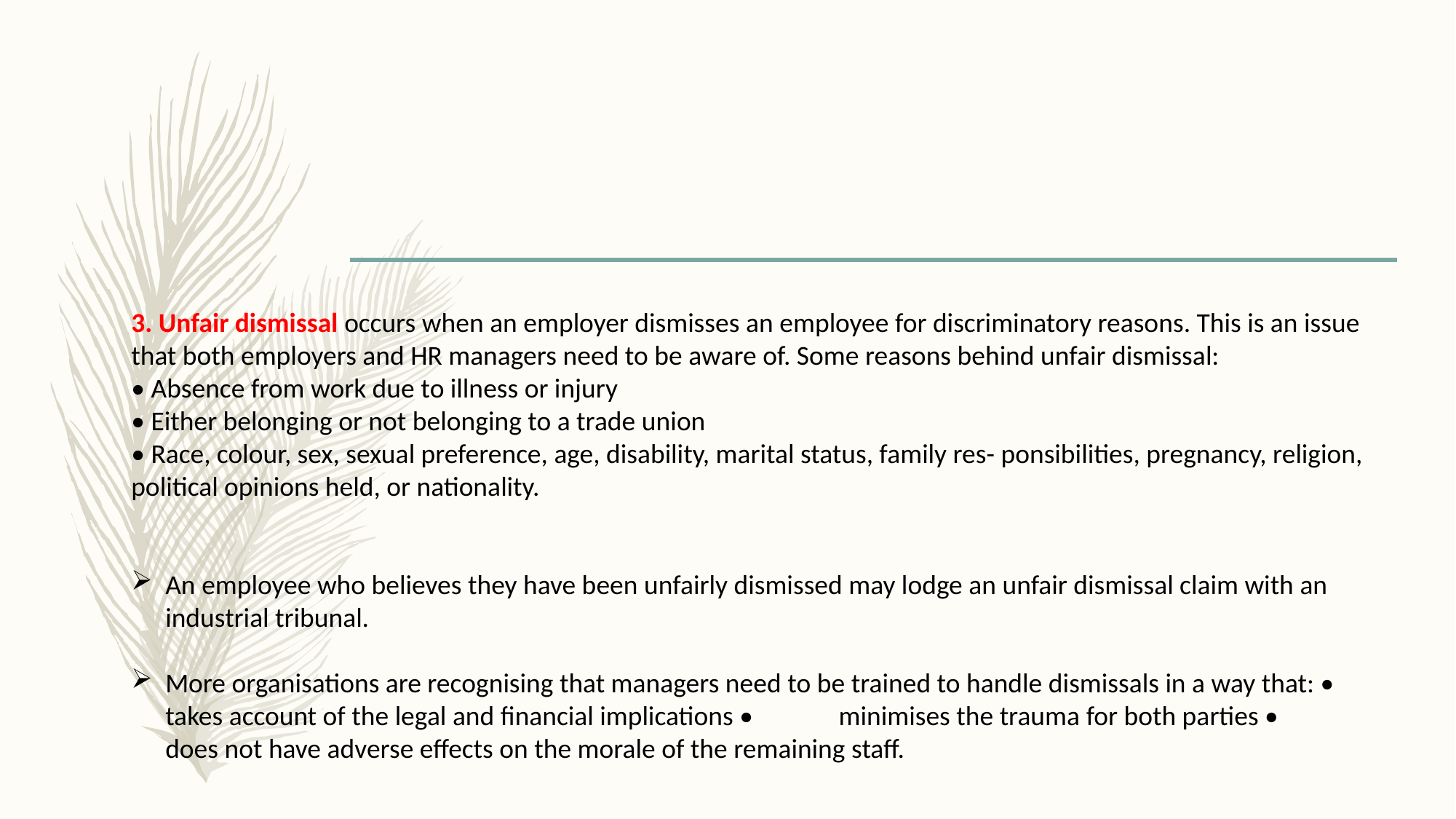

#
3. Unfair dismissal occurs when an employer dismisses an employee for discriminatory reasons. This is an issue that both employers and HR managers need to be aware of. Some reasons behind unfair dismissal:
• Absence from work due to illness or injury
• Either belonging or not belonging to a trade union
• Race, colour, sex, sexual preference, age, disability, marital status, family res- ponsibilities, pregnancy, religion, political opinions held, or nationality.

An employee who believes they have been unfairly dismissed may lodge an unfair dismissal claim with an industrial tribunal.

More organisations are recognising that managers need to be trained to handle dismissals in a way that: •	   takes account of the legal and financial implications •	   minimises the trauma for both parties •	   does not have adverse effects on the morale of the remaining staff.